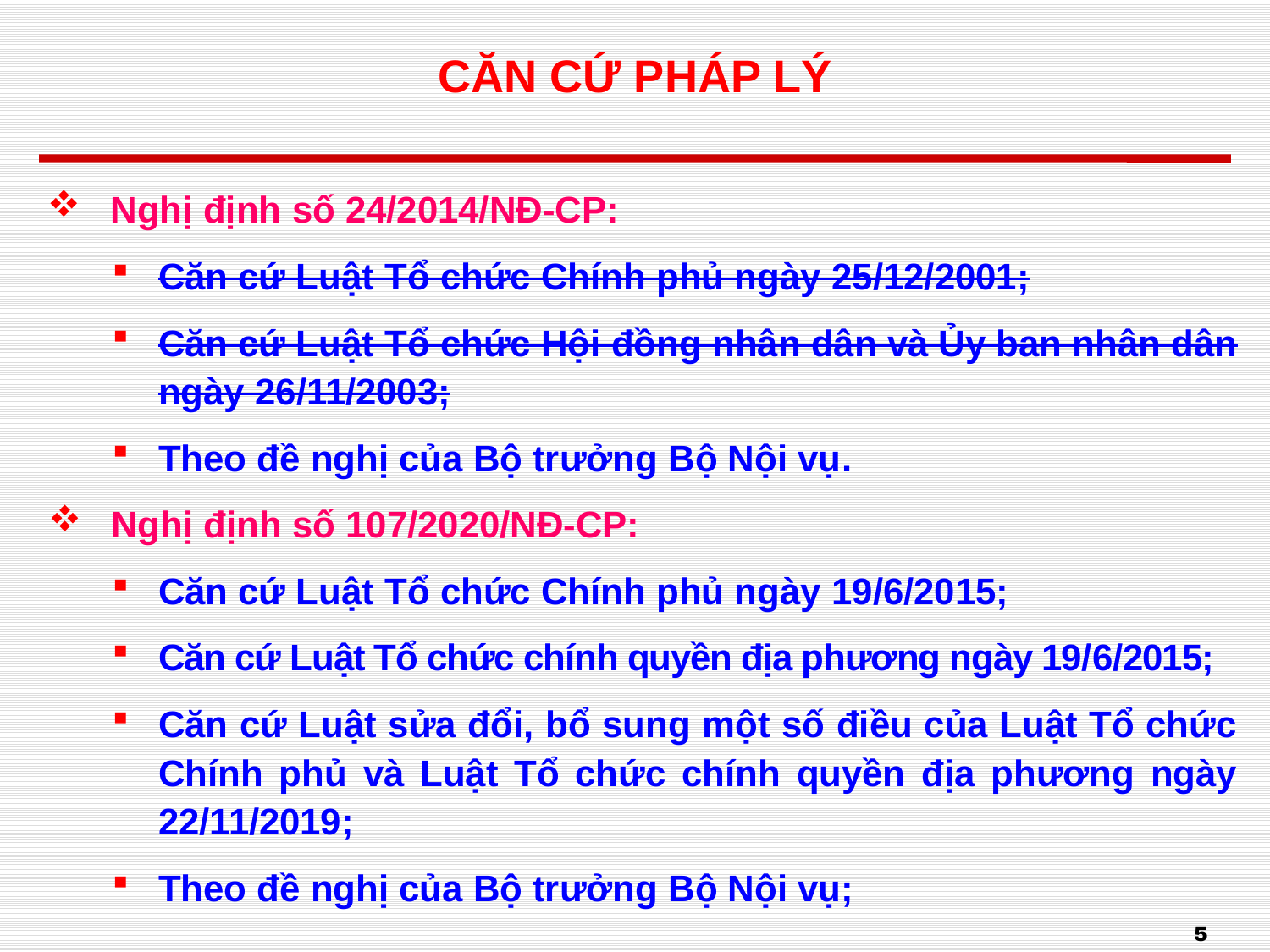

# CĂN CỨ PHÁP LÝ
Nghị định số 24/2014/NĐ-CP:
Căn cứ Luật Tổ chức Chính phủ ngày 25/12/2001;
Căn cứ Luật Tổ chức Hội đồng nhân dân và Ủy ban nhân dân ngày 26/11/2003;
Theo đề nghị của Bộ trưởng Bộ Nội vụ.
Nghị định số 107/2020/NĐ-CP:
Căn cứ Luật Tổ chức Chính phủ ngày 19/6/2015;
Căn cứ Luật Tổ chức chính quyền địa phương ngày 19/6/2015;
Căn cứ Luật sửa đổi, bổ sung một số điều của Luật Tổ chức Chính phủ và Luật Tổ chức chính quyền địa phương ngày 22/11/2019;
Theo đề nghị của Bộ trưởng Bộ Nội vụ;